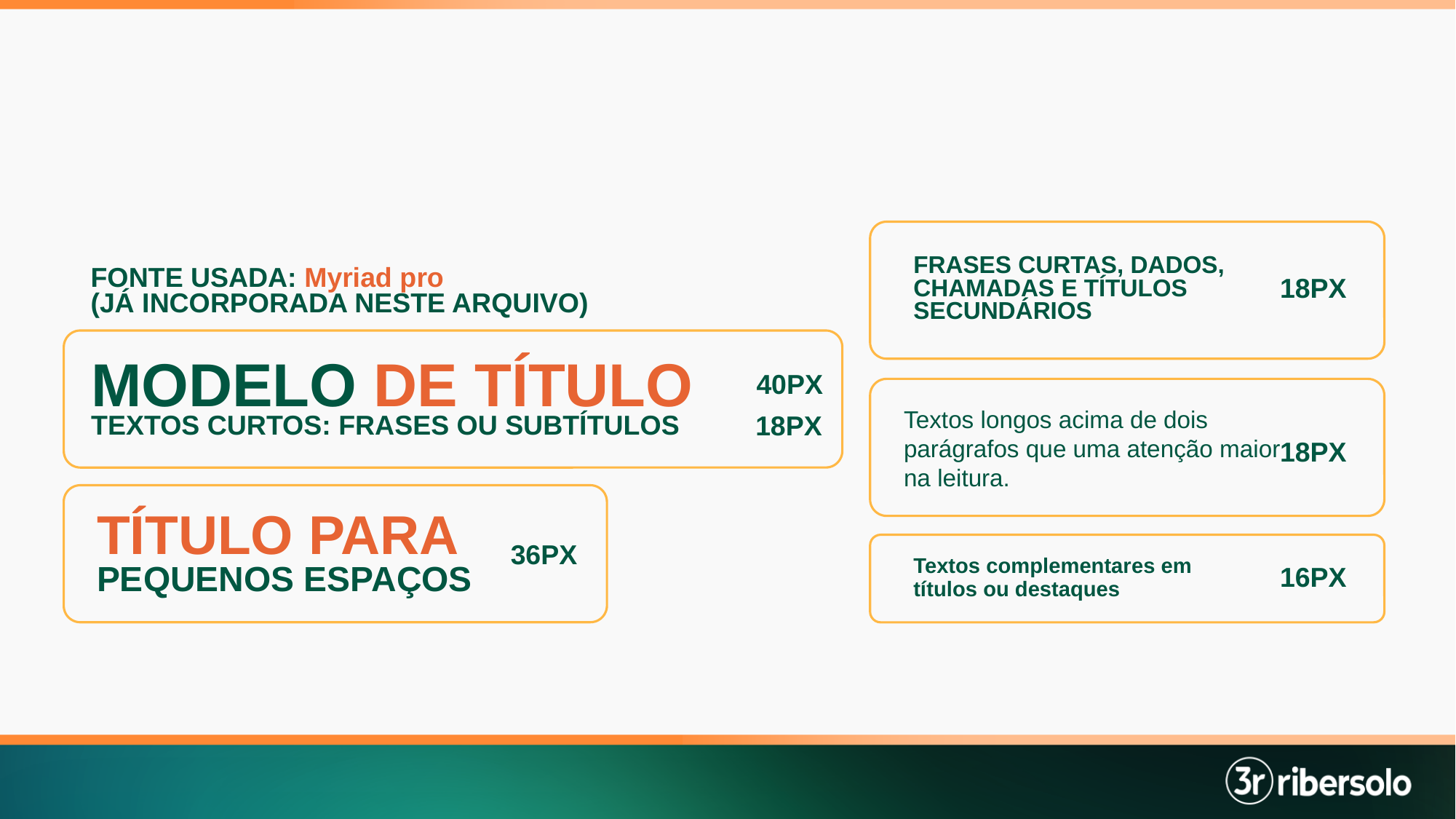

FRASES CURTAS, DADOS, CHAMADAS E TÍTULOS SECUNDÁRIOS
FONTE USADA: Myriad pro
(JÁ INCORPORADA NESTE ARQUIVO)
18PX

MODELO DE TÍTULO
40PX

Textos longos acima de dois parágrafos que uma atenção maior na leitura.
TEXTOS CURTOS: FRASES OU SUBTÍTULOS
18PX
18PX

TÍTULO PARA PEQUENOS ESPAÇOS
36PX

Textos complementares em títulos ou destaques
16PX